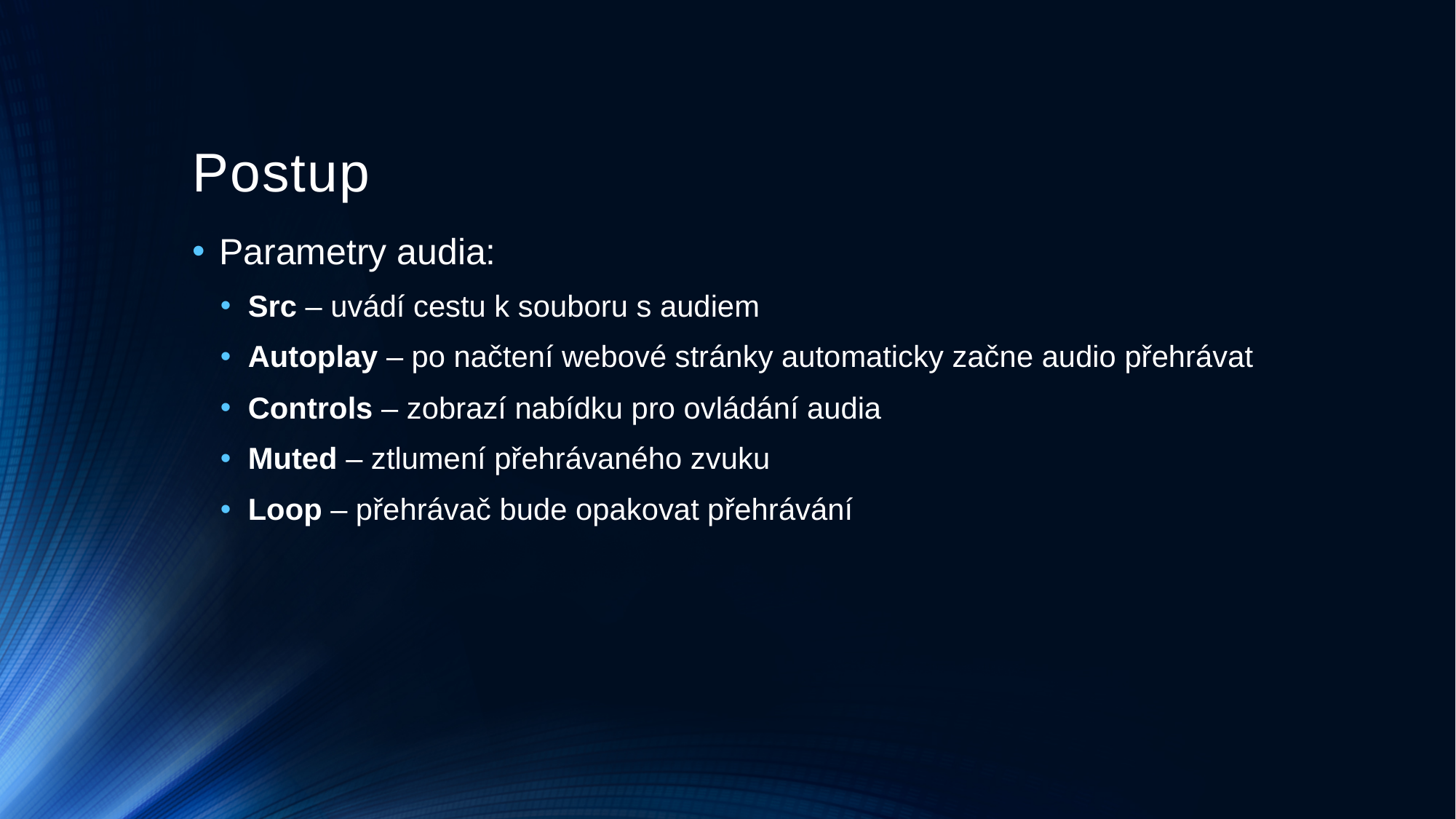

# Postup
Parametry audia:
Src – uvádí cestu k souboru s audiem
Autoplay – po načtení webové stránky automaticky začne audio přehrávat
Controls – zobrazí nabídku pro ovládání audia
Muted – ztlumení přehrávaného zvuku
Loop – přehrávač bude opakovat přehrávání